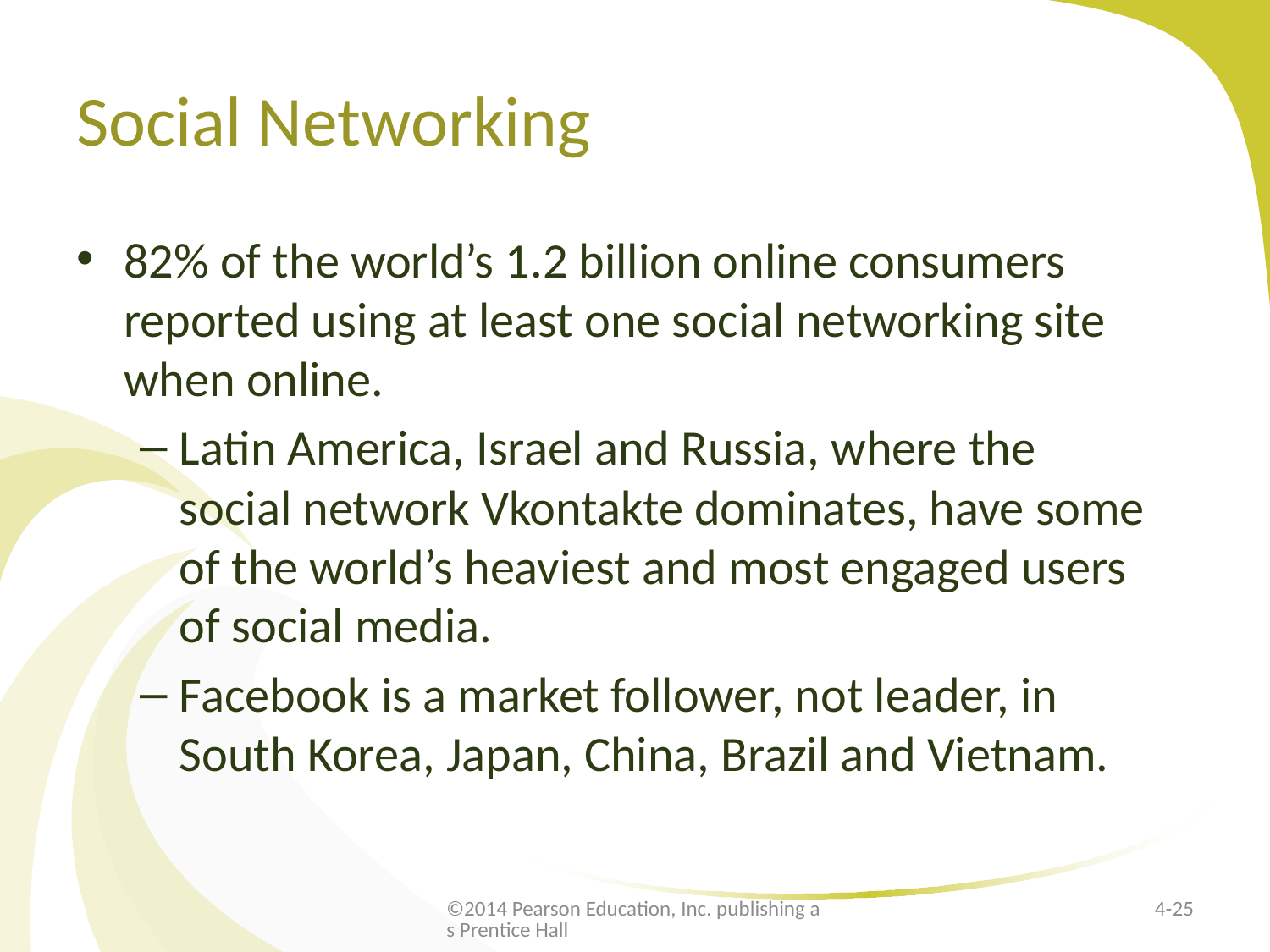

# Social Networking
82% of the world’s 1.2 billion online consumers reported using at least one social networking site when online.
Latin America, Israel and Russia, where the social network Vkontakte dominates, have some of the world’s heaviest and most engaged users of social media.
Facebook is a market follower, not leader, in South Korea, Japan, China, Brazil and Vietnam.

©2014 Pearson Education, Inc. publishing as Prentice Hall
4-25